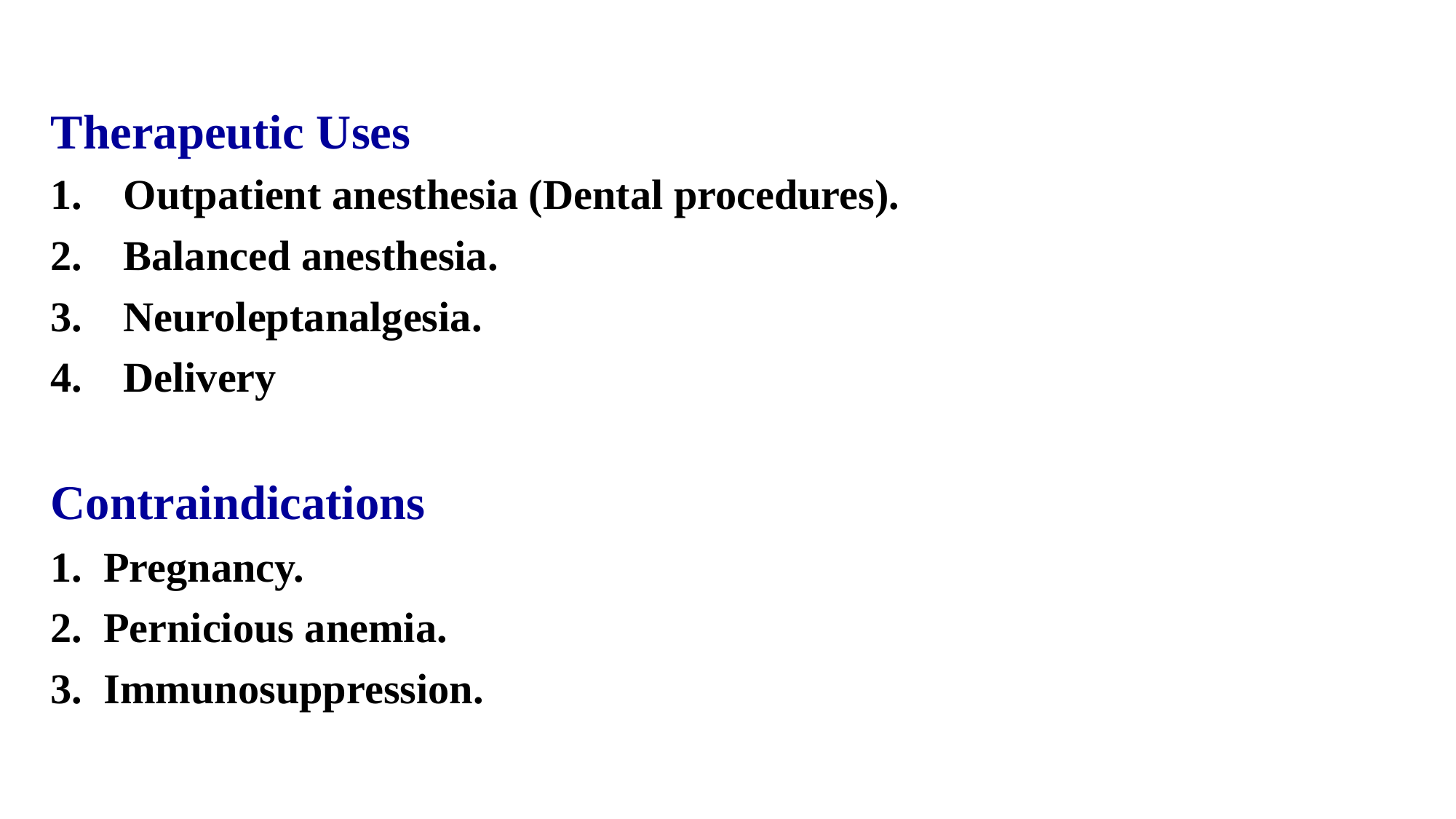

Therapeutic Uses
Outpatient anesthesia (Dental procedures).
Balanced anesthesia.
Neuroleptanalgesia.
Delivery

Contraindications
1.  Pregnancy.
2.  Pernicious anemia.
3.  Immunosuppression.